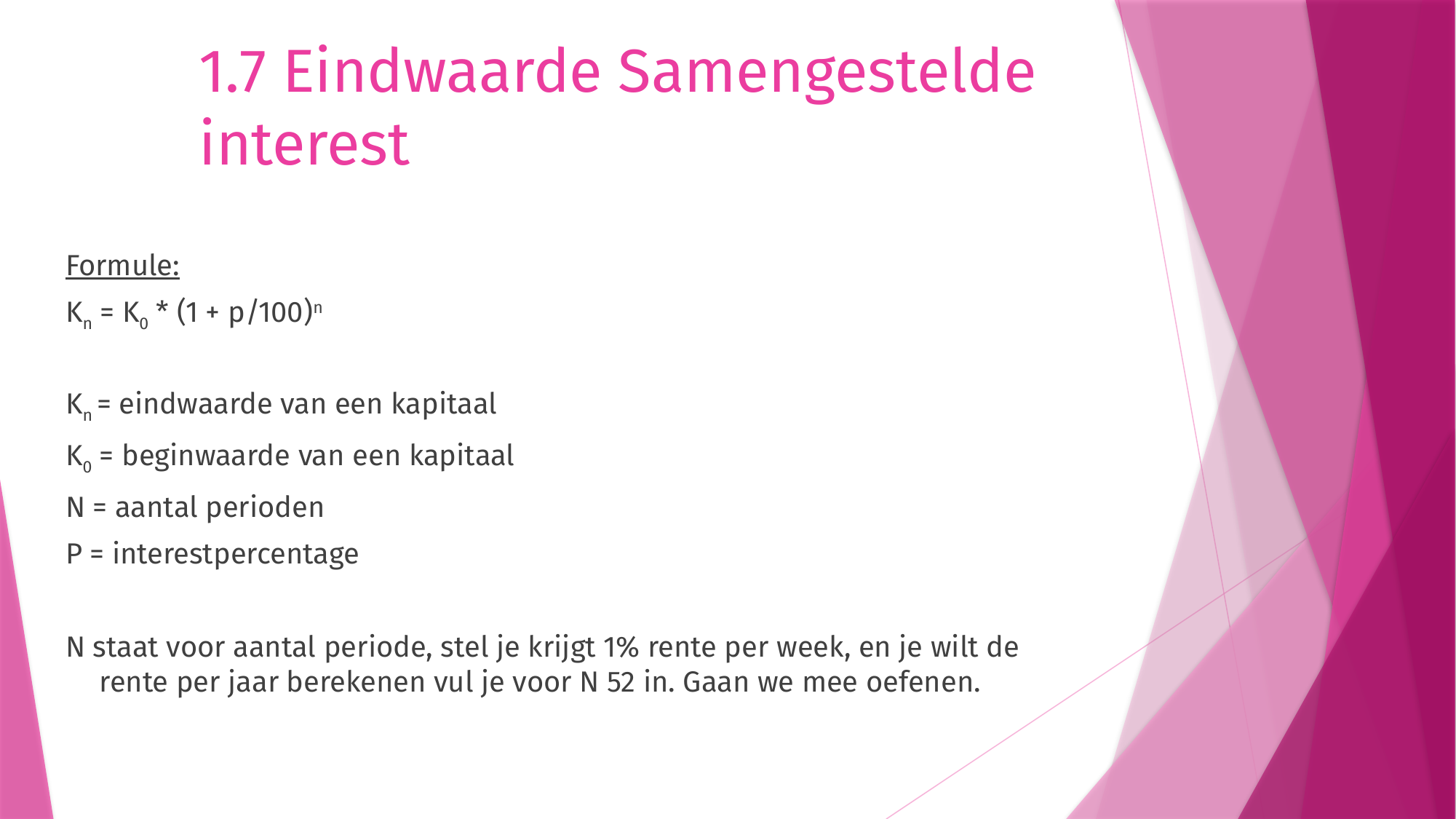

1.7 Eindwaarde Samengestelde interest
Formule:
Kn = K0 * (1 + p/100)n

Kn = eindwaarde van een kapitaal
K0 = beginwaarde van een kapitaal
N = aantal perioden
P = interestpercentage

N staat voor aantal periode, stel je krijgt 1% rente per week, en je wilt de rente per jaar berekenen vul je voor N 52 in. Gaan we mee oefenen.